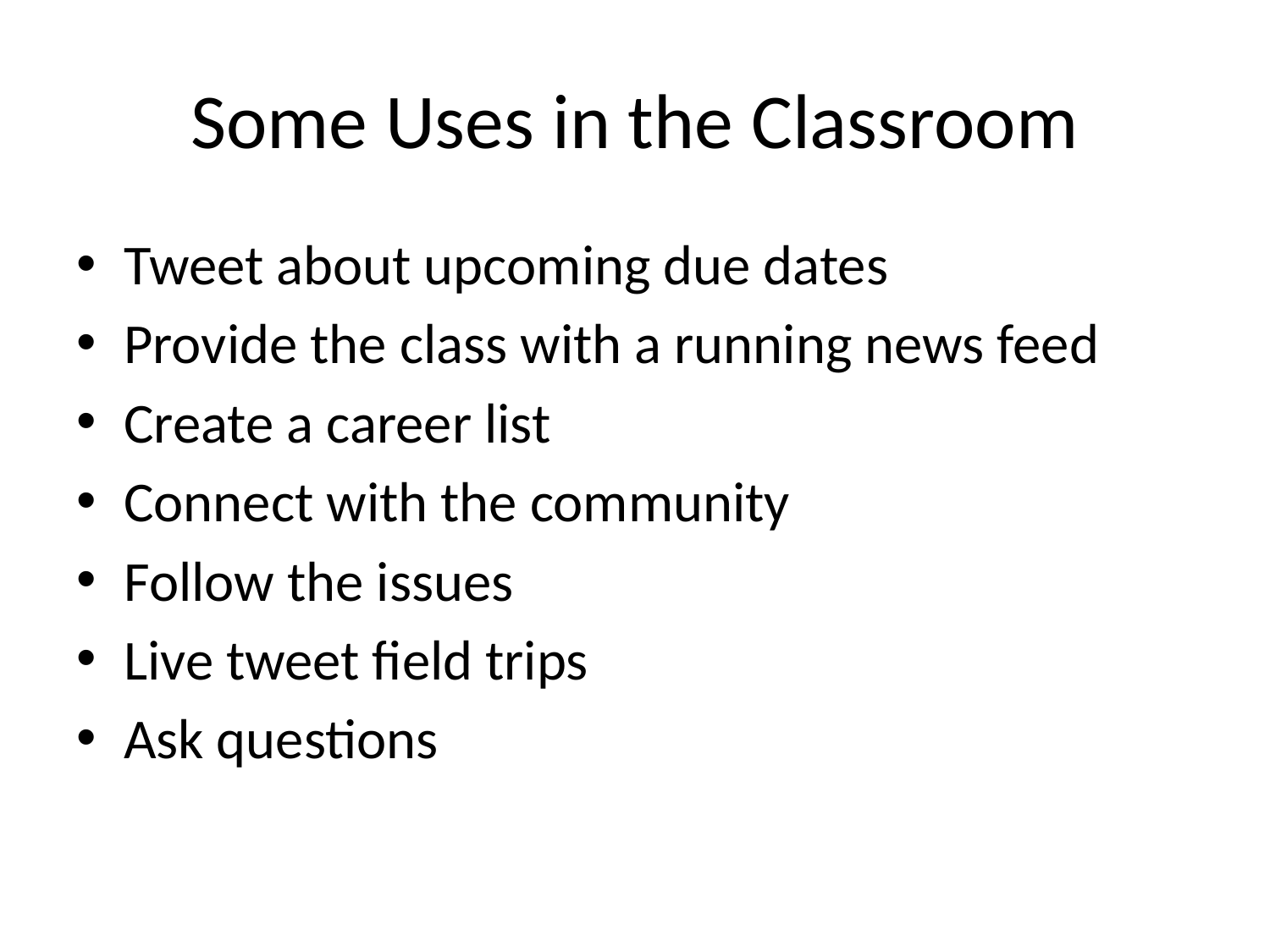

# Some Uses in the Classroom
Tweet about upcoming due dates
Provide the class with a running news feed
Create a career list
Connect with the community
Follow the issues
Live tweet field trips
Ask questions